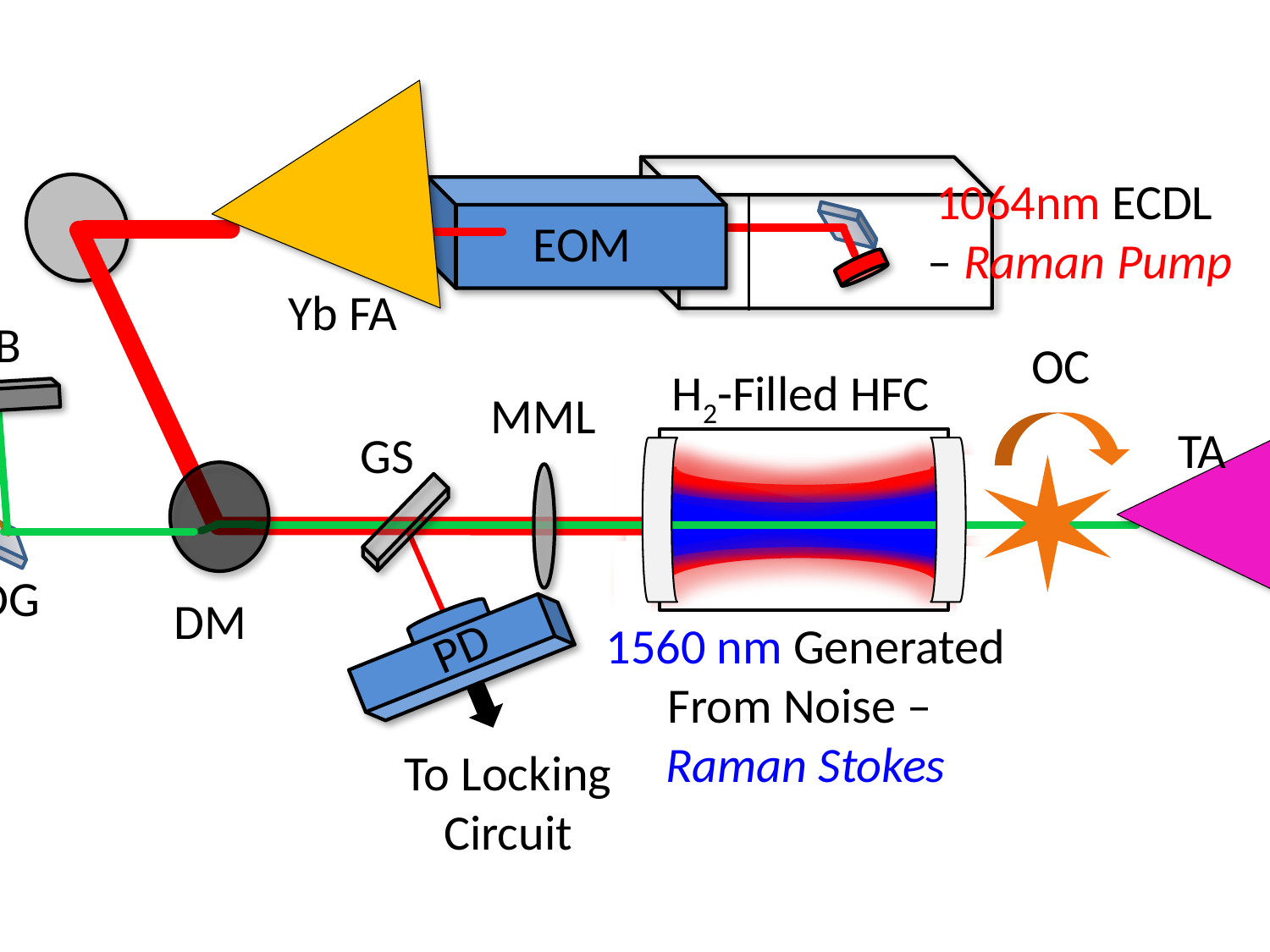

To Lock-In Amplifier

1064nm ECDL
 – Raman Pump

EOM

Yb FA
785 nm ECDL –  Mixing
BB
PD

OC
H2-Filled HFC
MML

TA
GS

636 nm Sideband

DG
DM
1560 nm Generated From Noise –
Raman Stokes

PD

To Locking Circuit